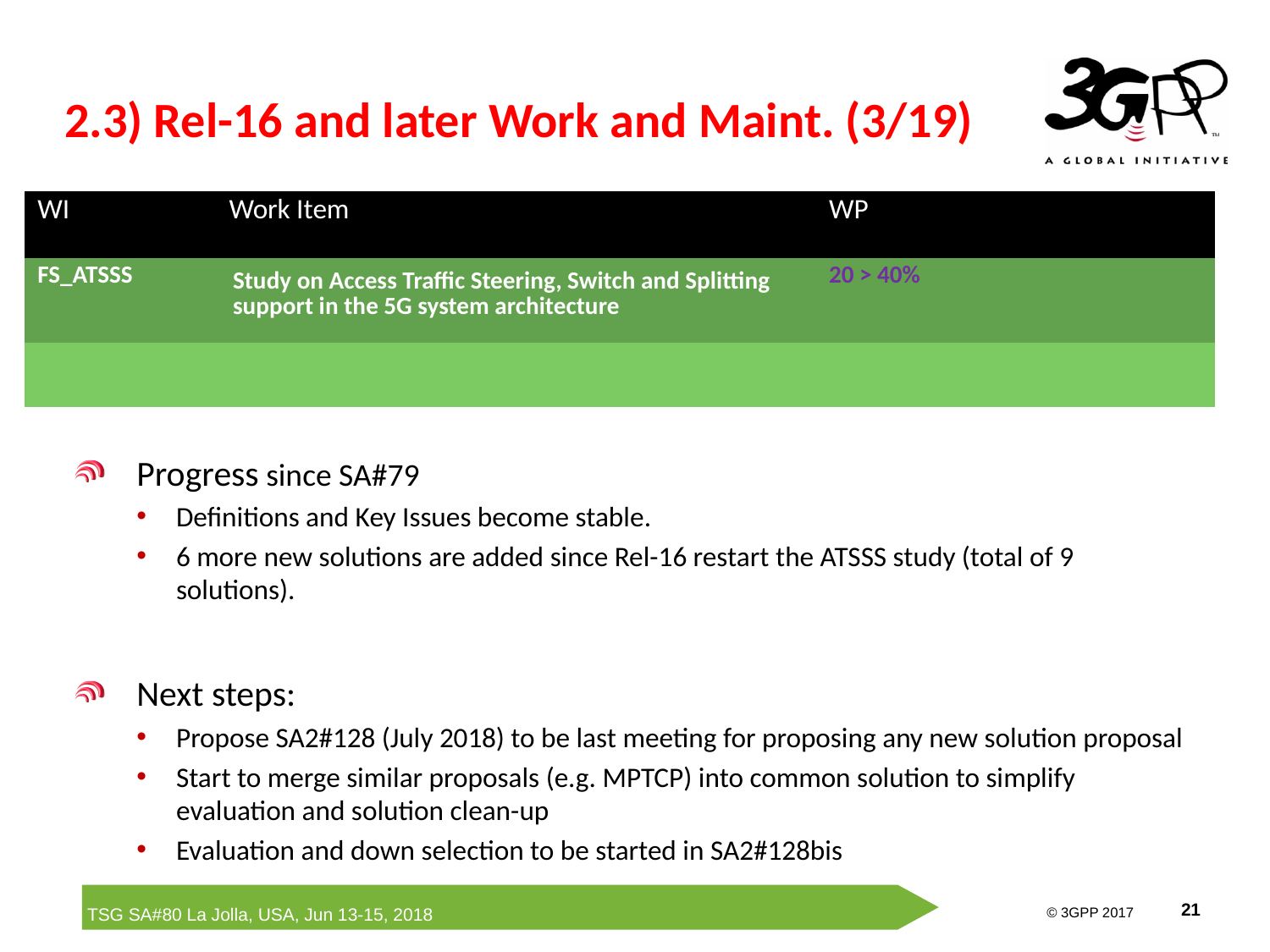

# 2.3) Rel-16 and later Work and Maint. (3/19)
| WI | Work Item | WP |  |  |
| --- | --- | --- | --- | --- |
| FS\_ATSSS | Study on Access Traffic Steering, Switch and Splitting support in the 5G system architecture | 20 > 40% |  |  |
|  |  |  |  |  |
Progress since SA#79
Definitions and Key Issues become stable.
6 more new solutions are added since Rel-16 restart the ATSSS study (total of 9 solutions).

Next steps:
Propose SA2#128 (July 2018) to be last meeting for proposing any new solution proposal
Start to merge similar proposals (e.g. MPTCP) into common solution to simplify evaluation and solution clean-up
Evaluation and down selection to be started in SA2#128bis